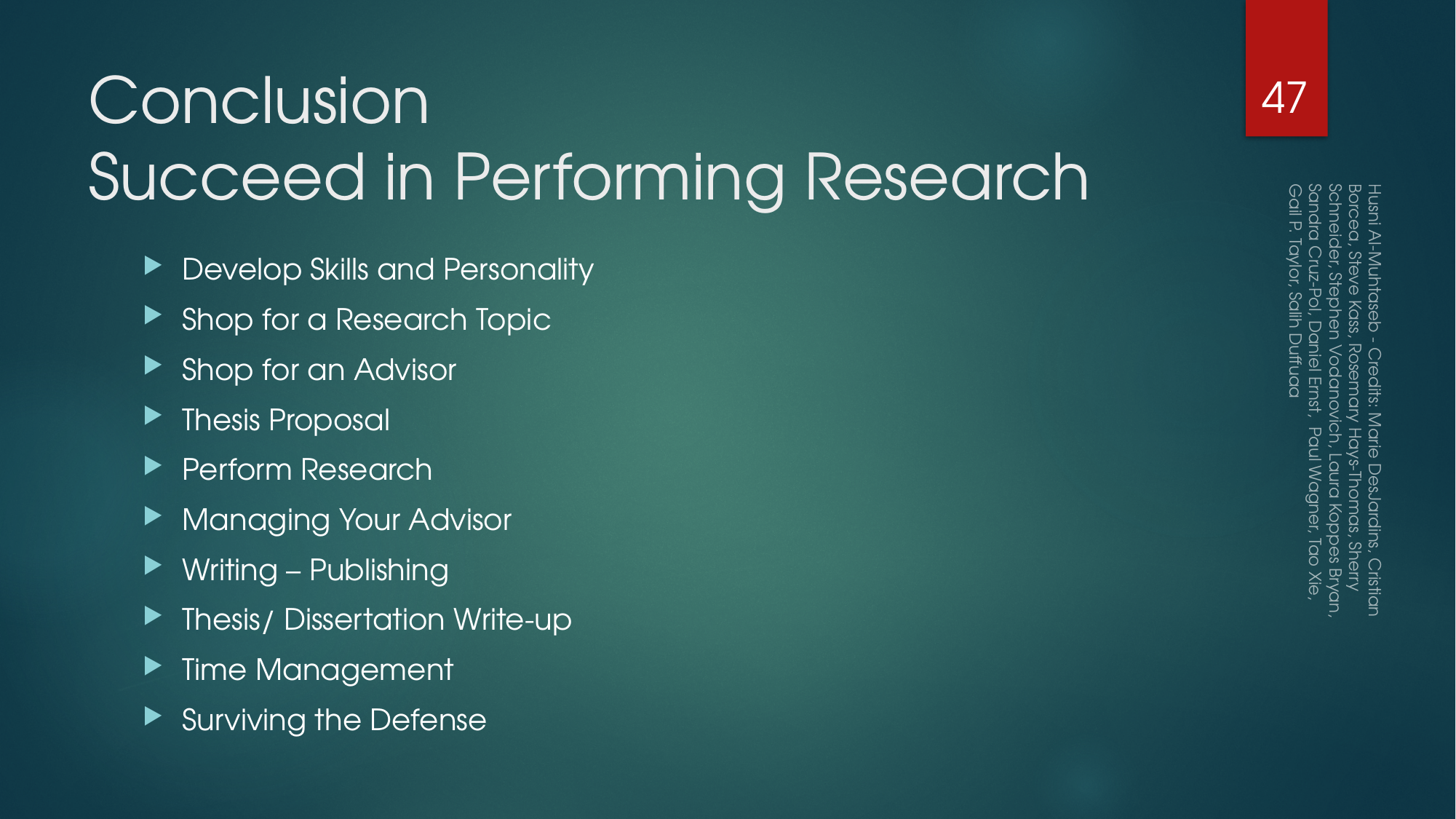

47
# Conclusion Succeed in Performing Research
Develop Skills and Personality
Shop for a Research Topic
Shop for an Advisor
Thesis Proposal
Perform Research
Managing Your Advisor
Writing – Publishing
Thesis/ Dissertation Write-up
Time Management
Surviving the Defense
Husni Al-Muhtaseb - Credits: Marie DesJardins, Cristian Borcea, Steve Kass, Rosemary Hays-Thomas, Sherry Schneider, Stephen Vodanovich, Laura Koppes Bryan, Sandra Cruz-Pol, Daniel Ernst,  Paul Wagner, Tao Xie, Gail P. Taylor, Salih Duffuaa